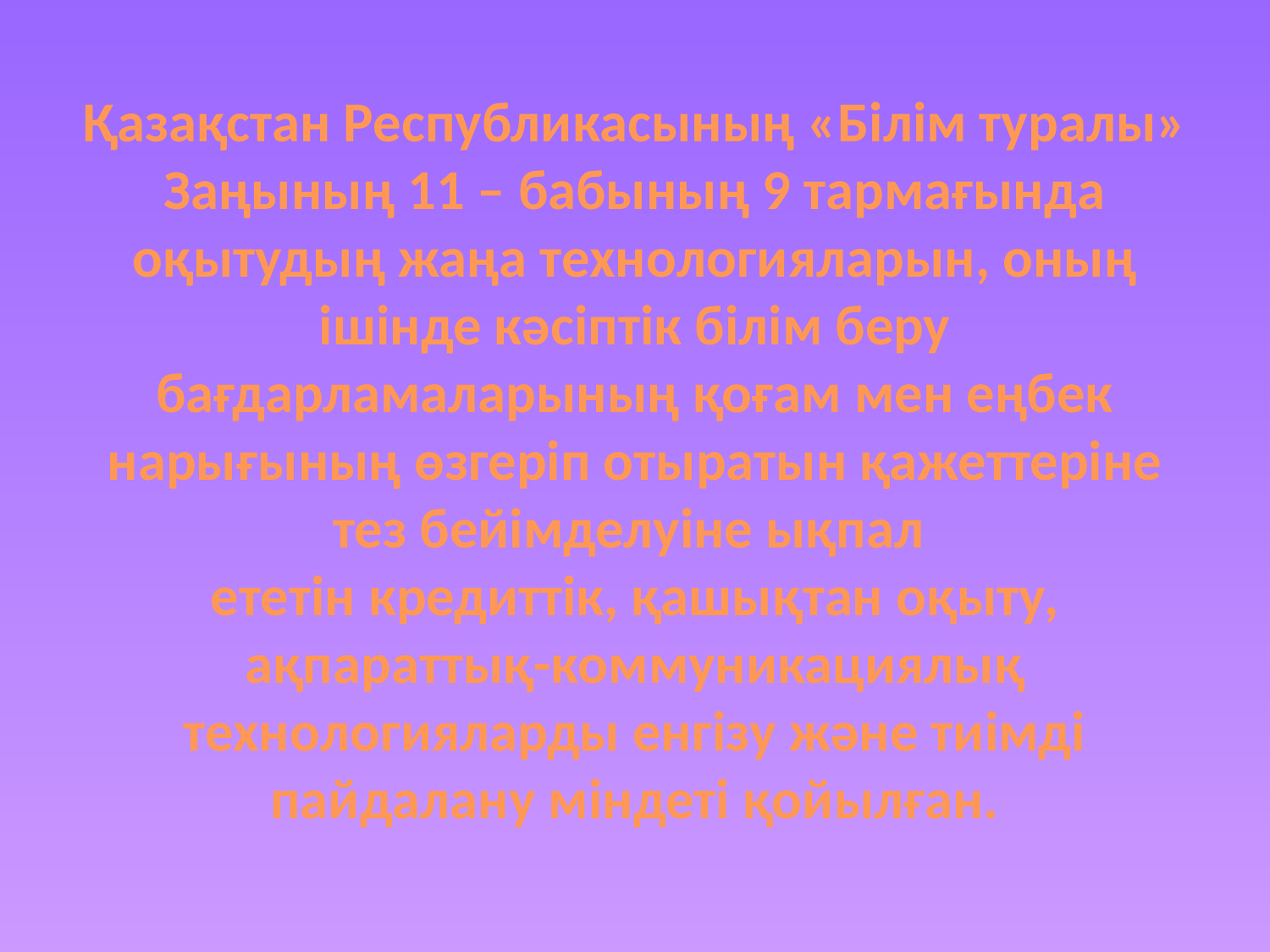

Қазақстан Республикасының «Білім туралы» Заңының 11 – бабының 9 тармағында оқытудың жаңа технологияларын, оның ішінде кәсіптік білім беру бағдарламаларының қоғам мен еңбек нарығының өзгеріп отыратын қажеттеріне тез бейімделуіне ықпал
ететін кредиттік, қашықтан оқыту, ақпараттық-коммуникациялық технологияларды енгізу және тиімді пайдалану міндеті қойылған.